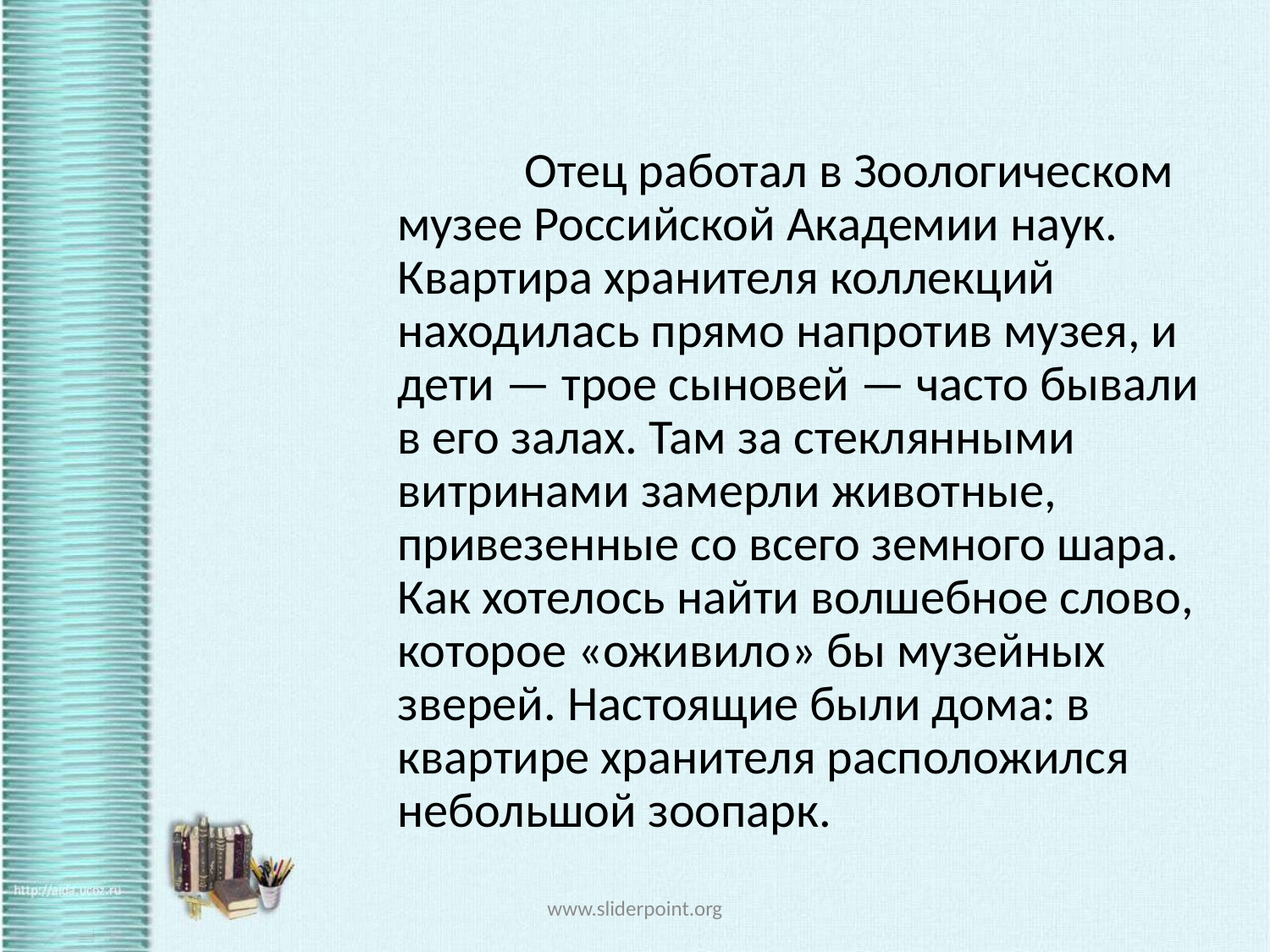

Отец работал в Зоологическом музее Российской Академии наук. Квартира хранителя коллекций находилась прямо напротив музея, и дети — трое сыновей — часто бывали в его залах. Там за стеклянными витринами замерли животные, привезенные со всего земного шара. Как хотелось найти волшебное слово, которое «оживило» бы музейных зверей. Настоящие были дома: в квартире хранителя расположился небольшой зоопарк.
www.sliderpoint.org